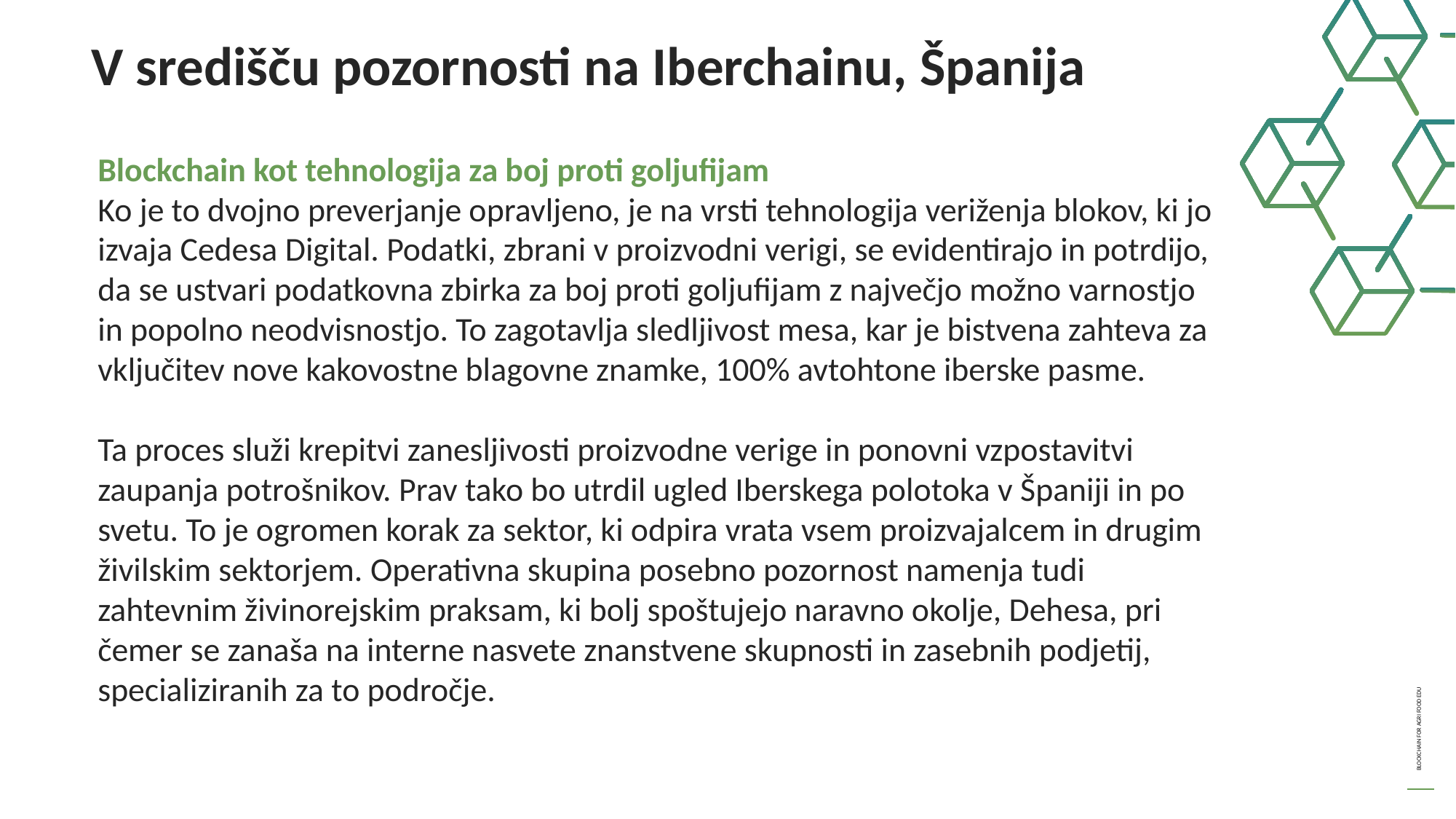

V središču pozornosti na Iberchainu, Španija
Blockchain kot tehnologija za boj proti goljufijam
Ko je to dvojno preverjanje opravljeno, je na vrsti tehnologija veriženja blokov, ki jo izvaja Cedesa Digital. Podatki, zbrani v proizvodni verigi, se evidentirajo in potrdijo, da se ustvari podatkovna zbirka za boj proti goljufijam z največjo možno varnostjo in popolno neodvisnostjo. To zagotavlja sledljivost mesa, kar je bistvena zahteva za vključitev nove kakovostne blagovne znamke, 100% avtohtone iberske pasme.
Ta proces služi krepitvi zanesljivosti proizvodne verige in ponovni vzpostavitvi zaupanja potrošnikov. Prav tako bo utrdil ugled Iberskega polotoka v Španiji in po svetu. To je ogromen korak za sektor, ki odpira vrata vsem proizvajalcem in drugim živilskim sektorjem. Operativna skupina posebno pozornost namenja tudi zahtevnim živinorejskim praksam, ki bolj spoštujejo naravno okolje, Dehesa, pri čemer se zanaša na interne nasvete znanstvene skupnosti in zasebnih podjetij, specializiranih za to področje.